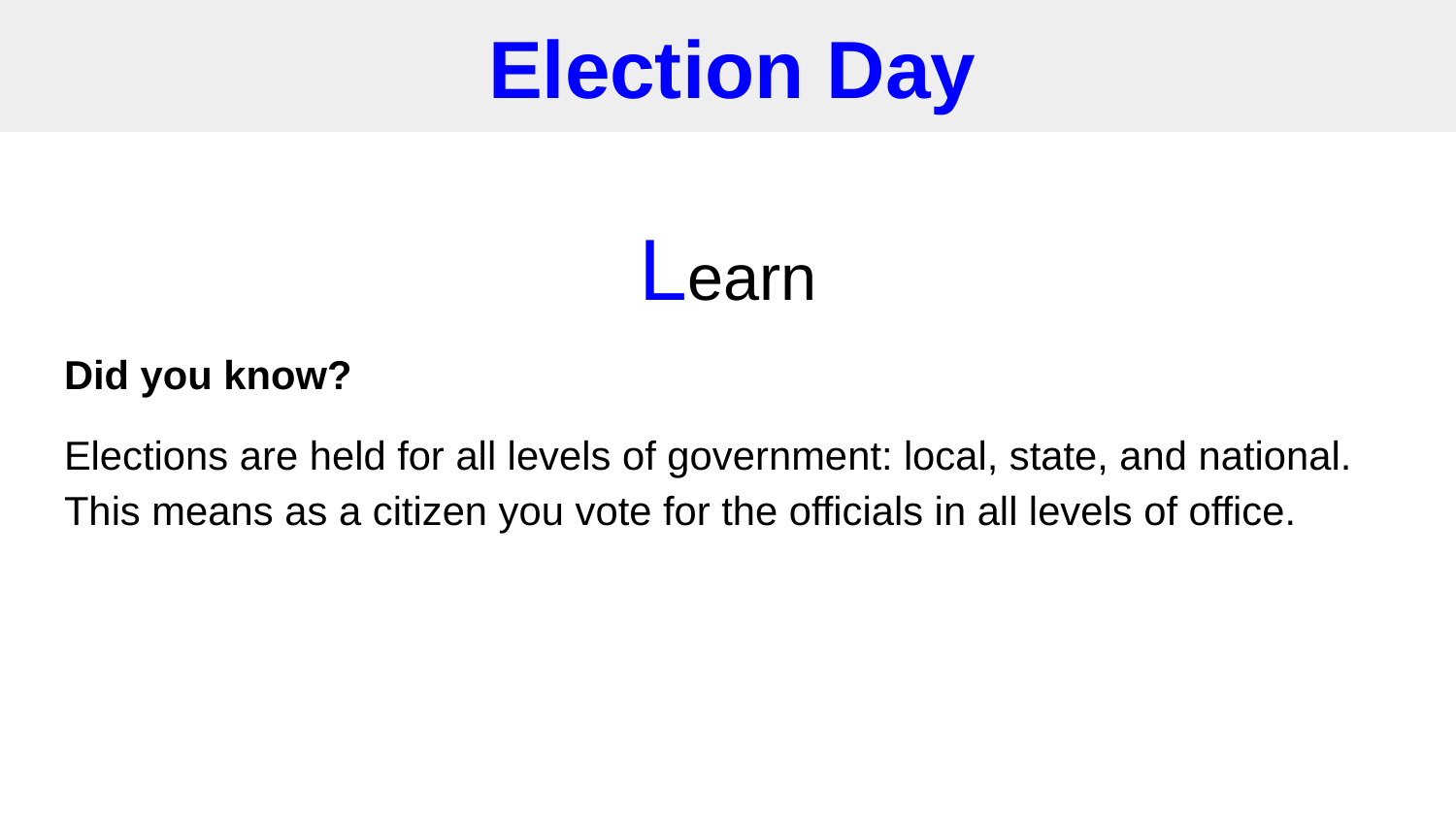

# Election Day
Learn
Did you know?
Elections are held for all levels of government: local, state, and national. This means as a citizen you vote for the officials in all levels of office.